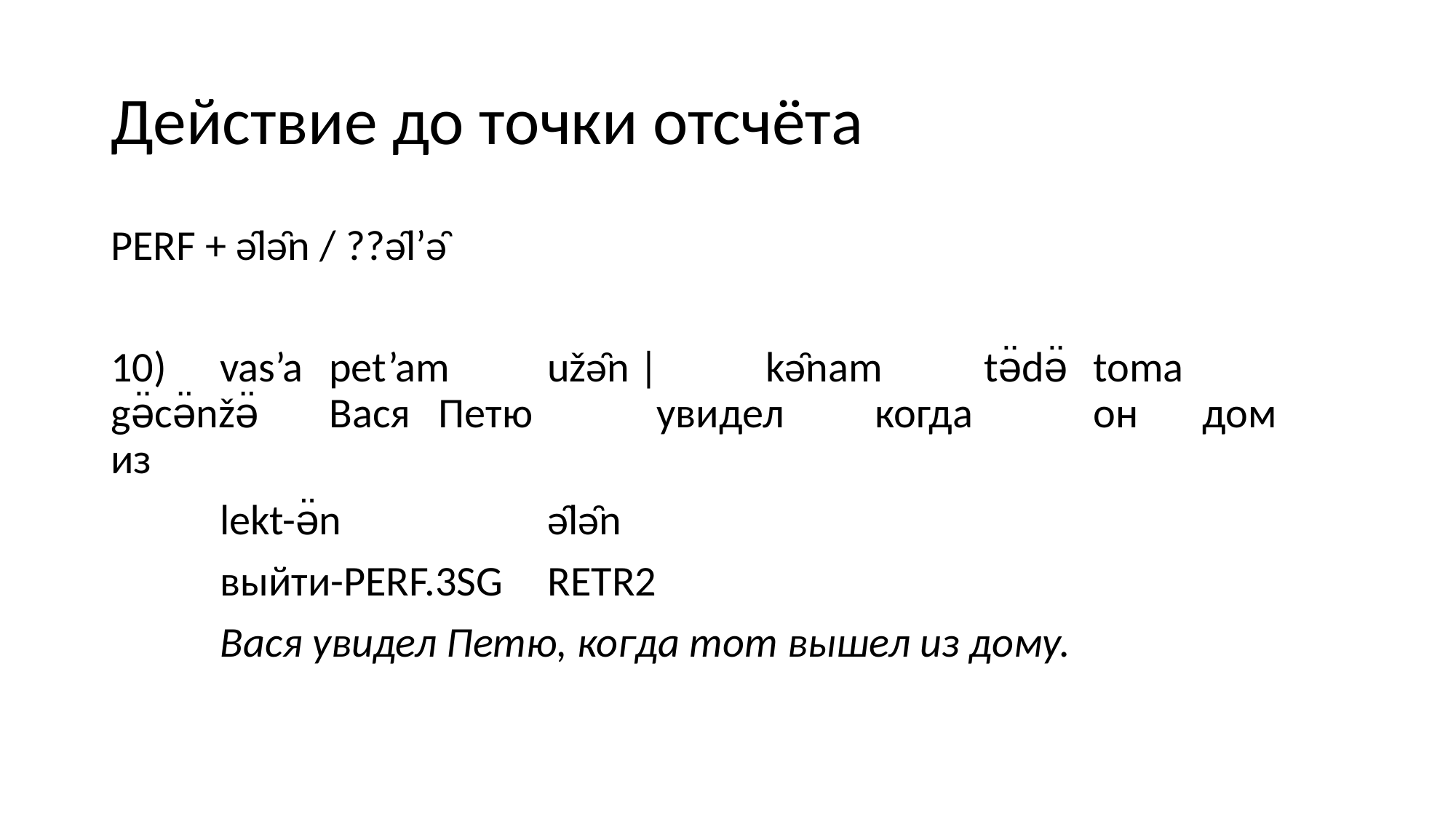

# Действие до точки отсчёта
PERF + ə̑lə̑n / ??ə̑l’ə̑

10)	vas’a	pet’am	užə̑n |	kə̑nam	tə̈də̈	toma	gə̈cə̈nžə̈ 	Вася	Петю		увидел	когда		он	дом	из
	lekt-ə̈n		ə̑lə̑n
	выйти-PERF.3SG	RETR2
	Вася увидел Петю, когда тот вышел из дому.